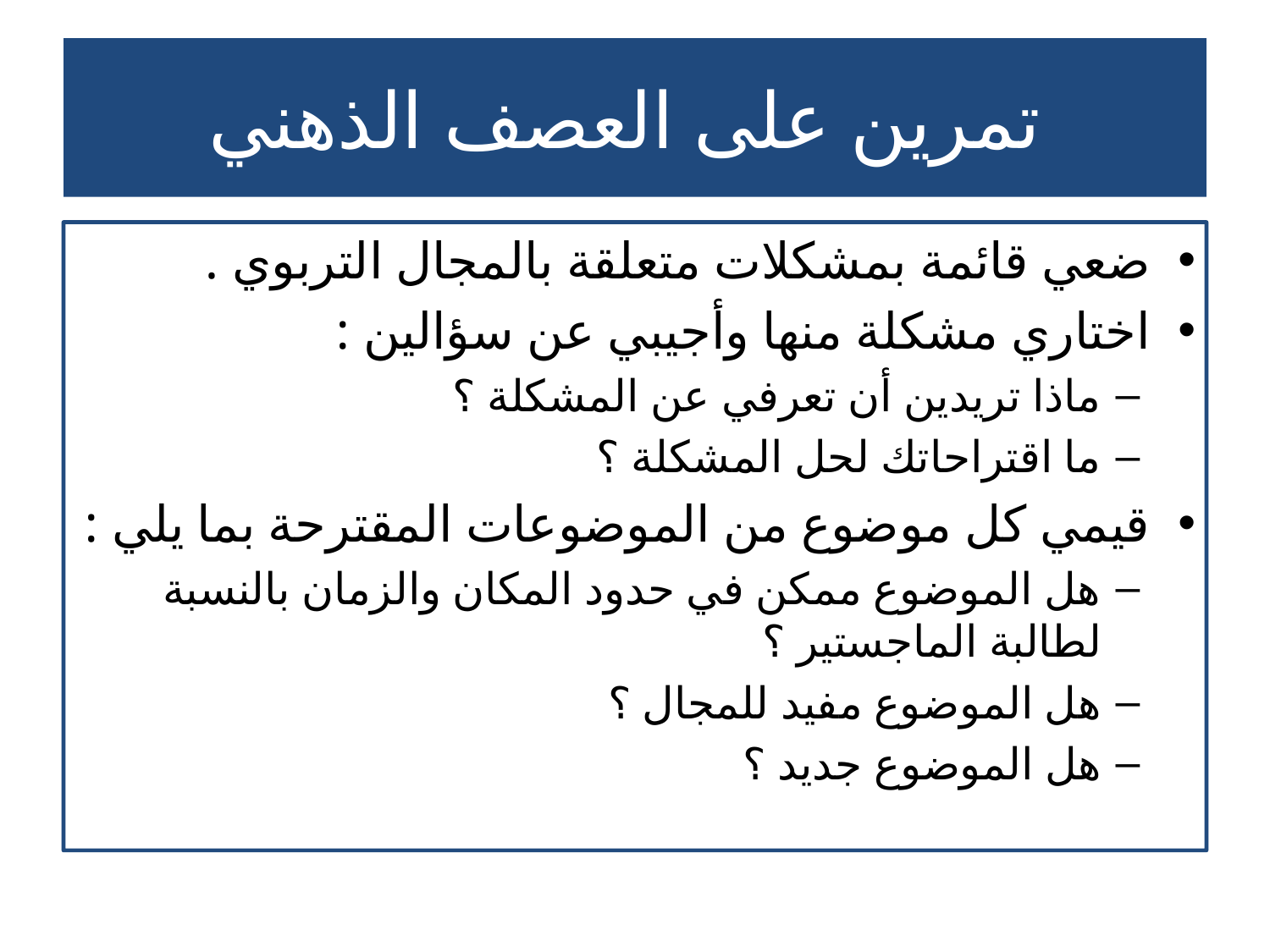

# تمرين على العصف الذهني
ضعي قائمة بمشكلات متعلقة بالمجال التربوي .
اختاري مشكلة منها وأجيبي عن سؤالين :
ماذا تريدين أن تعرفي عن المشكلة ؟
ما اقتراحاتك لحل المشكلة ؟
قيمي كل موضوع من الموضوعات المقترحة بما يلي :
هل الموضوع ممكن في حدود المكان والزمان بالنسبة لطالبة الماجستير ؟
هل الموضوع مفيد للمجال ؟
هل الموضوع جديد ؟